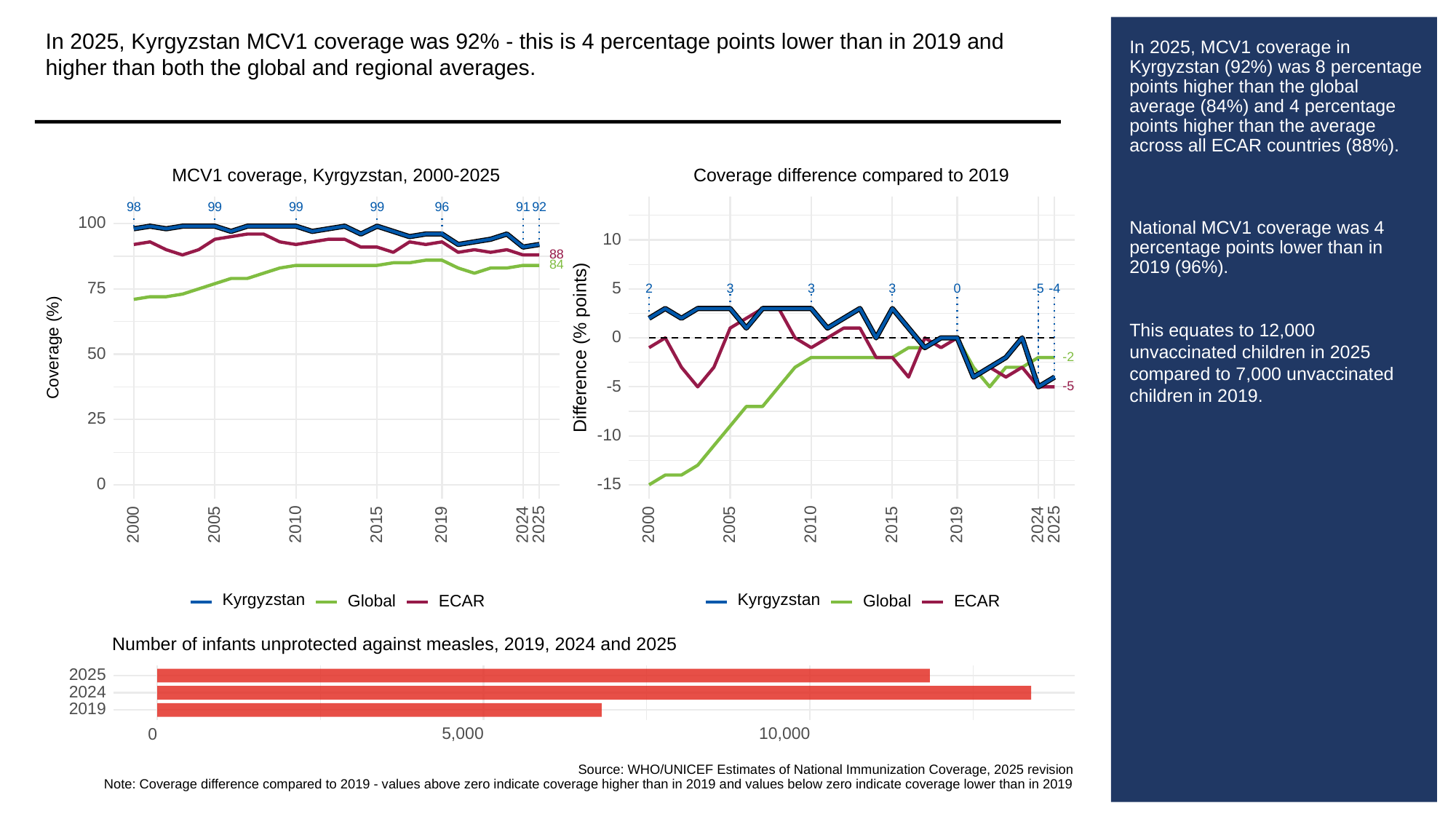

In 2025, Kyrgyzstan MCV1 coverage was 92% - this is 4 percentage points lower than in 2019 and higher than both the global and regional averages.
# In 2025, MCV1 coverage in Kyrgyzstan (92%) was 8 percentage points higher than the global average (84%) and 4 percentage points higher than the average across all ECAR countries (88%).

National MCV1 coverage was 4 percentage points lower than in 2019 (96%).

This equates to 12,000 unvaccinated children in 2025 compared to 7,000 unvaccinated children in 2019.

MCV1 coverage, Kyrgyzstan, 2000-2025
Coverage difference compared to 2019

98
99
99
99
96
91
92

100

10

88

84

75
5
3
3
3
0
2
-5
-4

0

Difference (% points)
Coverage (%)
50
-2

-5
-5

25

-10

0
-15

2000
2005
2010
2015
2019
2024
2025
2000
2005
2010
2015
2019
2024
2025
Kyrgyzstan
Kyrgyzstan
Global
ECAR
Global
ECAR

Number of infants unprotected against measles, 2019, 2024 and 2025

2025

2024

2019

5,000
10,000
0
Source: WHO/UNICEF Estimates of National Immunization Coverage, 2025 revision
Note: Coverage difference compared to 2019 - values above zero indicate coverage higher than in 2019 and values below zero indicate coverage lower than in 2019